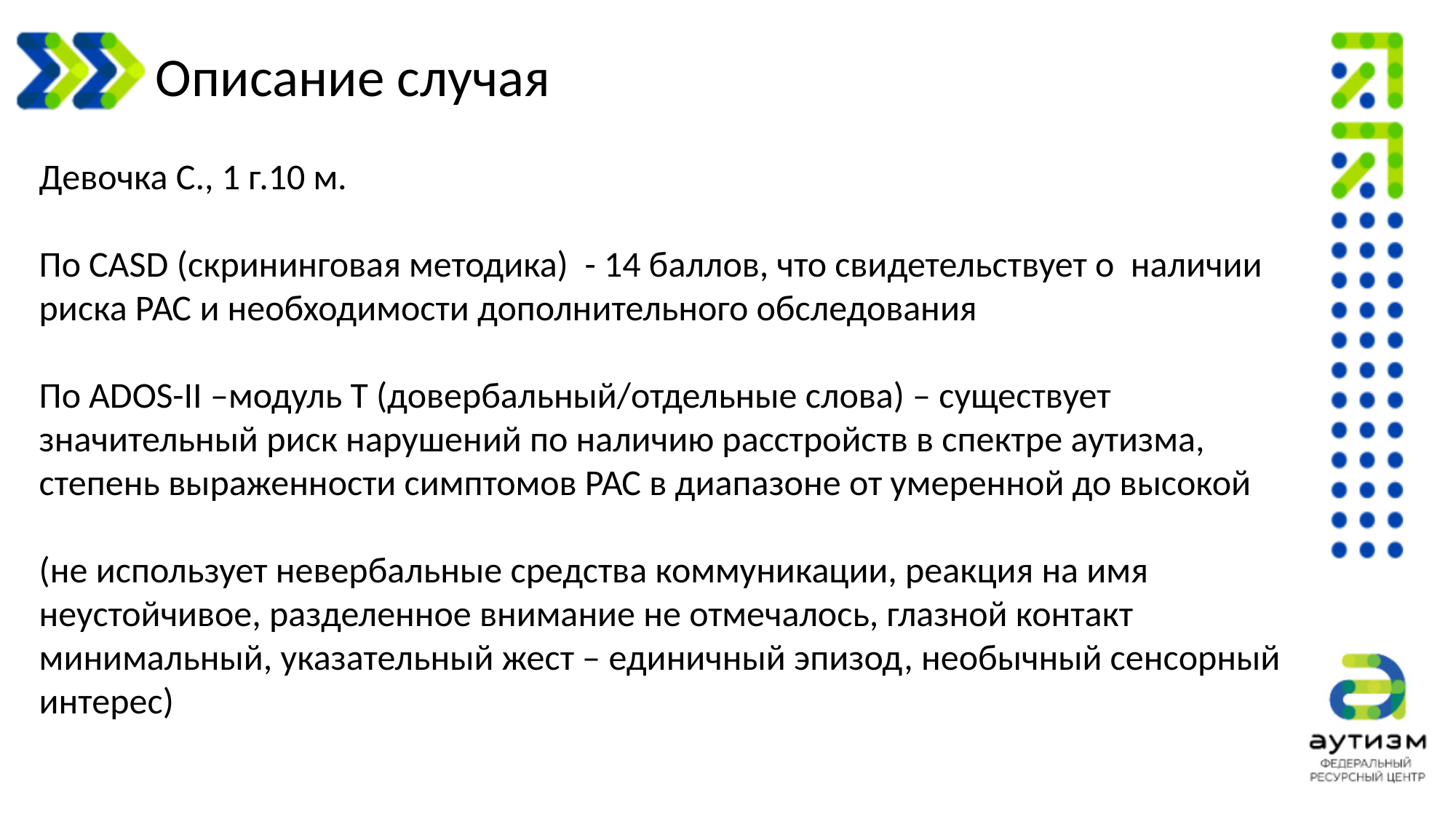

# Описание случая
Девочка С., 1 г.10 м.

По CASD (скрининговая методика)  - 14 баллов, что свидетельствует о  наличии риска РАС и необходимости дополнительного обследования

По ADOS-II –модуль Т (довербальный/отдельные слова) – существует значительный риск нарушений по наличию расстройств в спектре аутизма, степень выраженности симптомов РАС в диапазоне от умеренной до высокой

(не использует невербальные средства коммуникации, реакция на имя неустойчивое, разделенное внимание не отмечалось, глазной контакт минимальный, указательный жест – единичный эпизод, необычный сенсорный интерес)